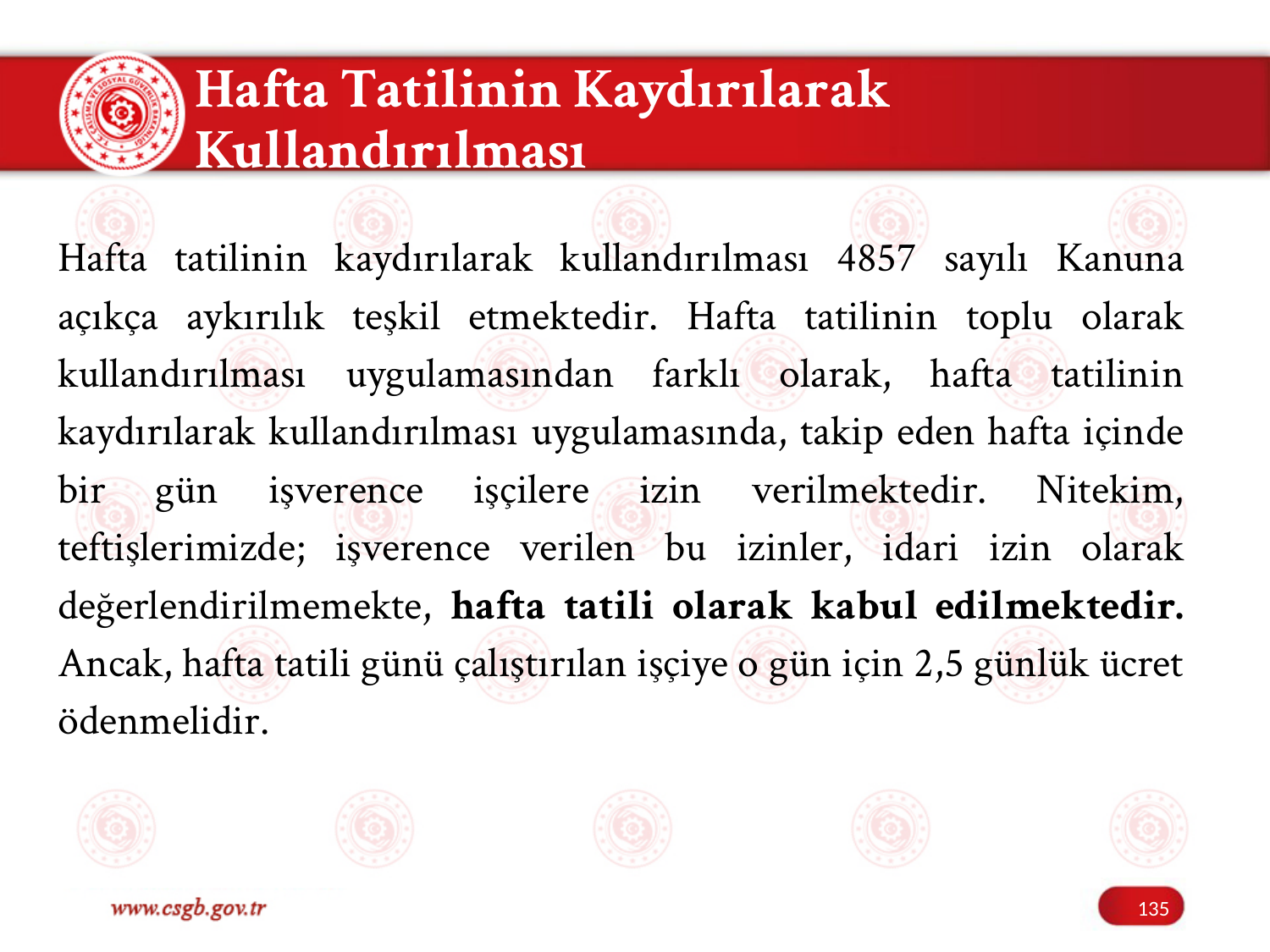

# Hafta Tatilinin Kaydırılarak Kullandırılması
Hafta tatilinin kaydırılarak kullandırılması 4857 sayılı Kanuna açıkça aykırılık teşkil etmektedir. Hafta tatilinin toplu olarak kullandırılması uygulamasından farklı olarak, hafta tatilinin kaydırılarak kullandırılması uygulamasında, takip eden hafta içinde bir gün işverence işçilere izin verilmektedir. Nitekim, teftişlerimizde; işverence verilen bu izinler, idari izin olarak değerlendirilmemekte, hafta tatili olarak kabul edilmektedir. Ancak, hafta tatili günü çalıştırılan işçiye o gün için 2,5 günlük ücret ödenmelidir.

135